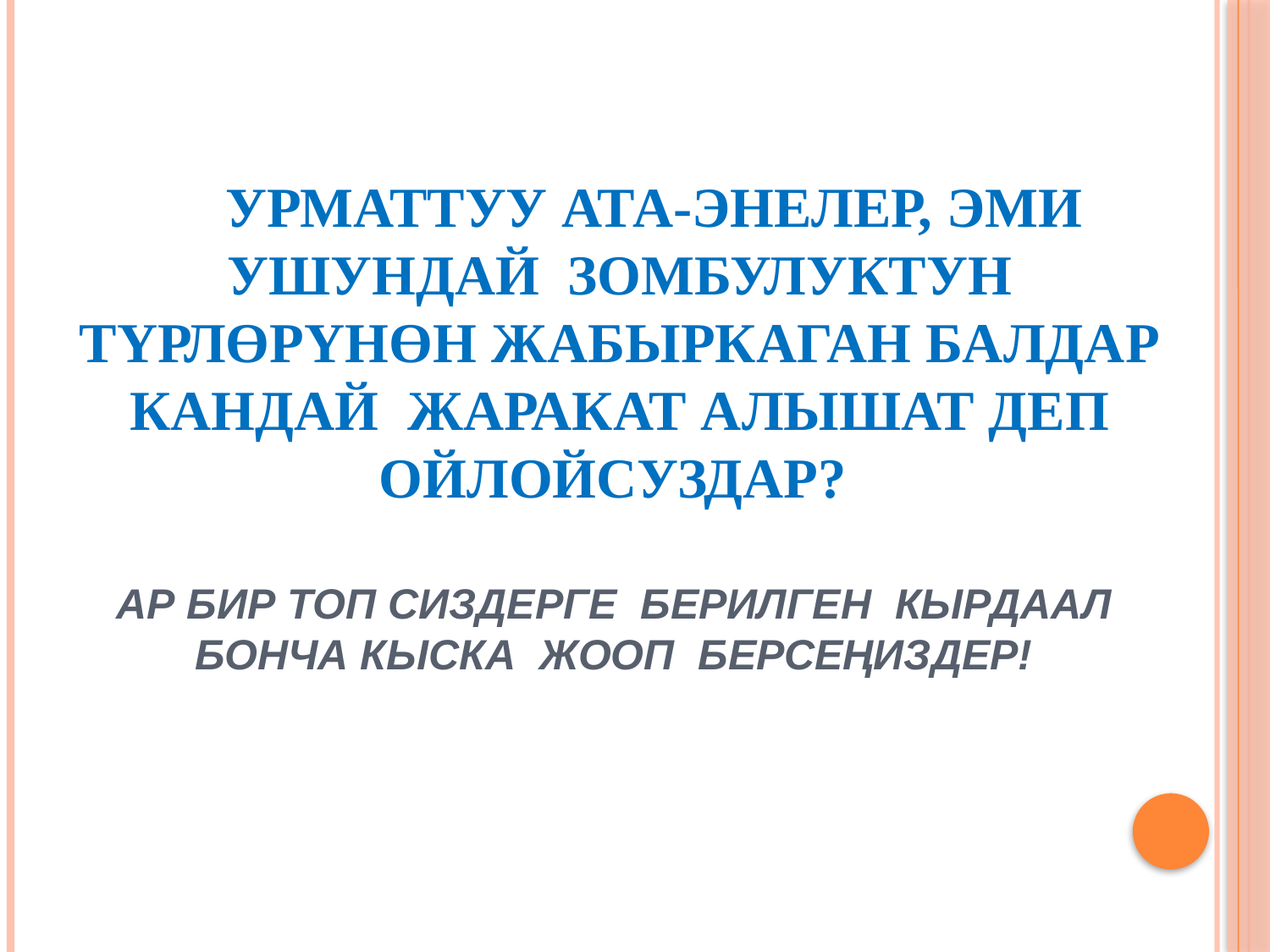

Урматтуу ата-энелер, эми ушундай  зомбулуктун түрлөрүнөн жабыркаган балдар кандай  жаракат алышат деп ойлойсуздар?
Ар бир топ сиздерге  берилген  кырдаал  бонча кыска  жооп  берсеңиздер!